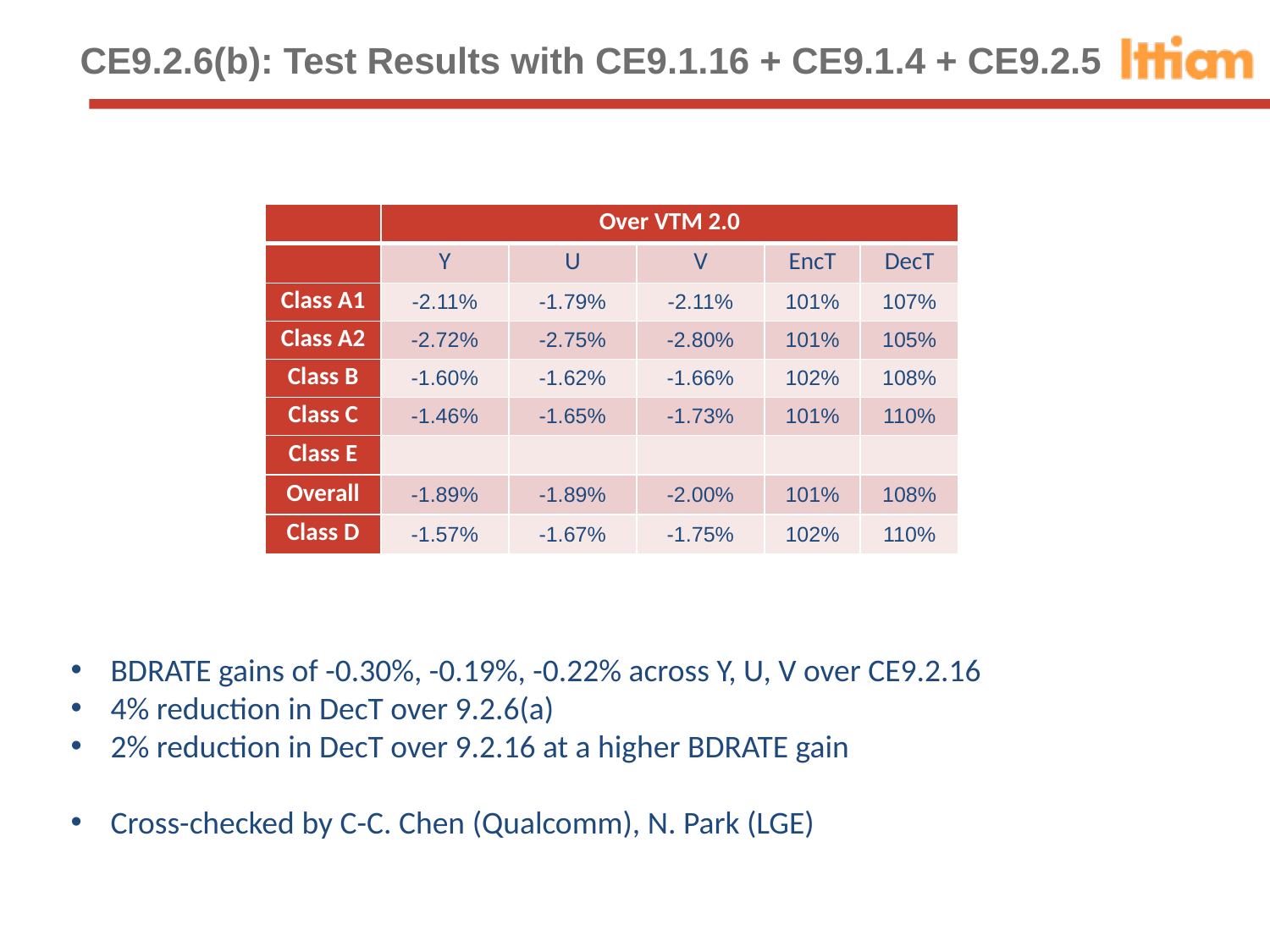

# CE9.2.6(b): Test Results with CE9.1.16 + CE9.1.4 + CE9.2.5
|  | Over VTM 2.0 |  |  |  |  |
| --- | --- | --- | --- | --- | --- |
|  | Y | U | V | EncT | DecT |
| Class A1 | -2.11% | -1.79% | -2.11% | 101% | 107% |
| Class A2 | -2.72% | -2.75% | -2.80% | 101% | 105% |
| Class B | -1.60% | -1.62% | -1.66% | 102% | 108% |
| Class C | -1.46% | -1.65% | -1.73% | 101% | 110% |
| Class E |  |  |  |  |  |
| Overall | -1.89% | -1.89% | -2.00% | 101% | 108% |
| Class D | -1.57% | -1.67% | -1.75% | 102% | 110% |
BDRATE gains of -0.30%, -0.19%, -0.22% across Y, U, V over CE9.2.16
4% reduction in DecT over 9.2.6(a)
2% reduction in DecT over 9.2.16 at a higher BDRATE gain

Cross-checked by C-C. Chen (Qualcomm), N. Park (LGE)